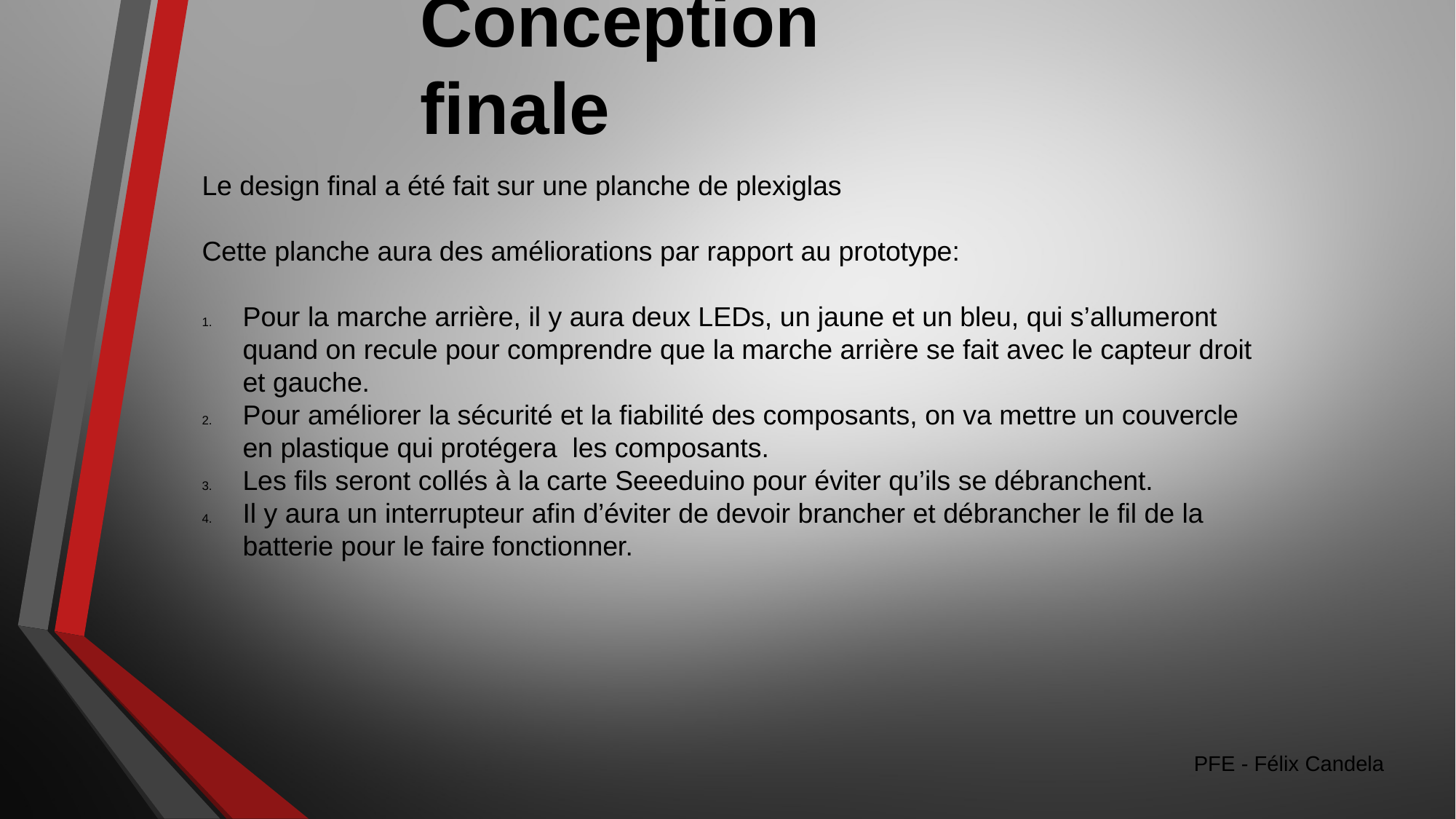

Conception finale
Le design final a été fait sur une planche de plexiglas

Cette planche aura des améliorations par rapport au prototype:

Pour la marche arrière, il y aura deux LEDs, un jaune et un bleu, qui s’allumeront quand on recule pour comprendre que la marche arrière se fait avec le capteur droit et gauche.
Pour améliorer la sécurité et la fiabilité des composants, on va mettre un couvercle en plastique qui protégera  les composants.
Les fils seront collés à la carte Seeeduino pour éviter qu’ils se débranchent.
Il y aura un interrupteur afin d’éviter de devoir brancher et débrancher le fil de la batterie pour le faire fonctionner.

PFE - Félix Candela